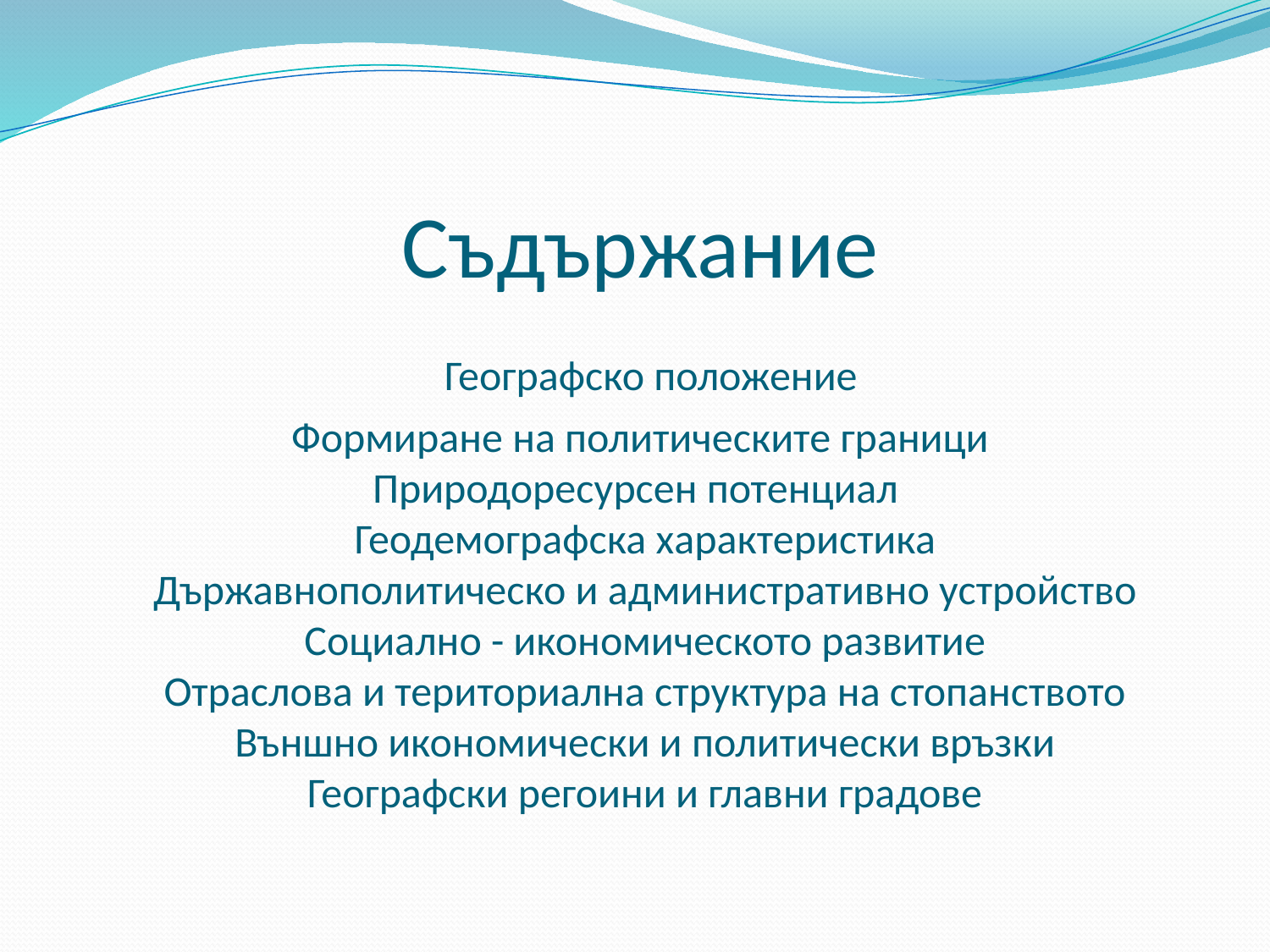

# Съдържание Географско положение Формиране на политическите граници Природоресурсен потенциал Геодемографска характеристика Държавнополитическо и административно устройство Социално - икономическото развитие Отраслова и териториална структура на стопанството Външно икономически и политически връзки Географски регоини и главни градове